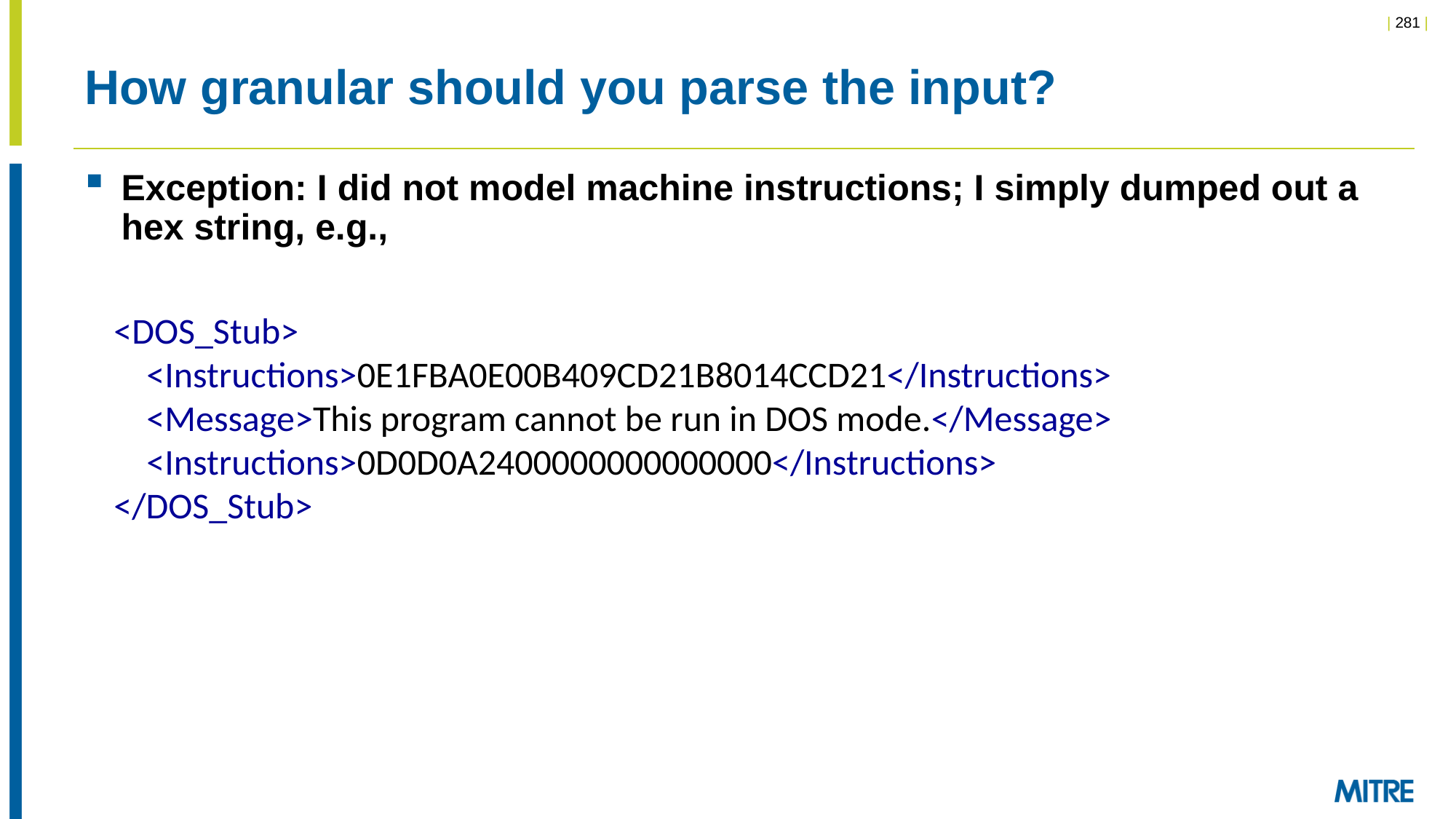

# How granular should you parse the input?
Exception: I did not model machine instructions; I simply dumped out a hex string, e.g.,
<DOS_Stub>
    <Instructions>0E1FBA0E00B409CD21B8014CCD21</Instructions>
    <Message>This program cannot be run in DOS mode.</Message>
    <Instructions>0D0D0A2400000000000000</Instructions>
</DOS_Stub>